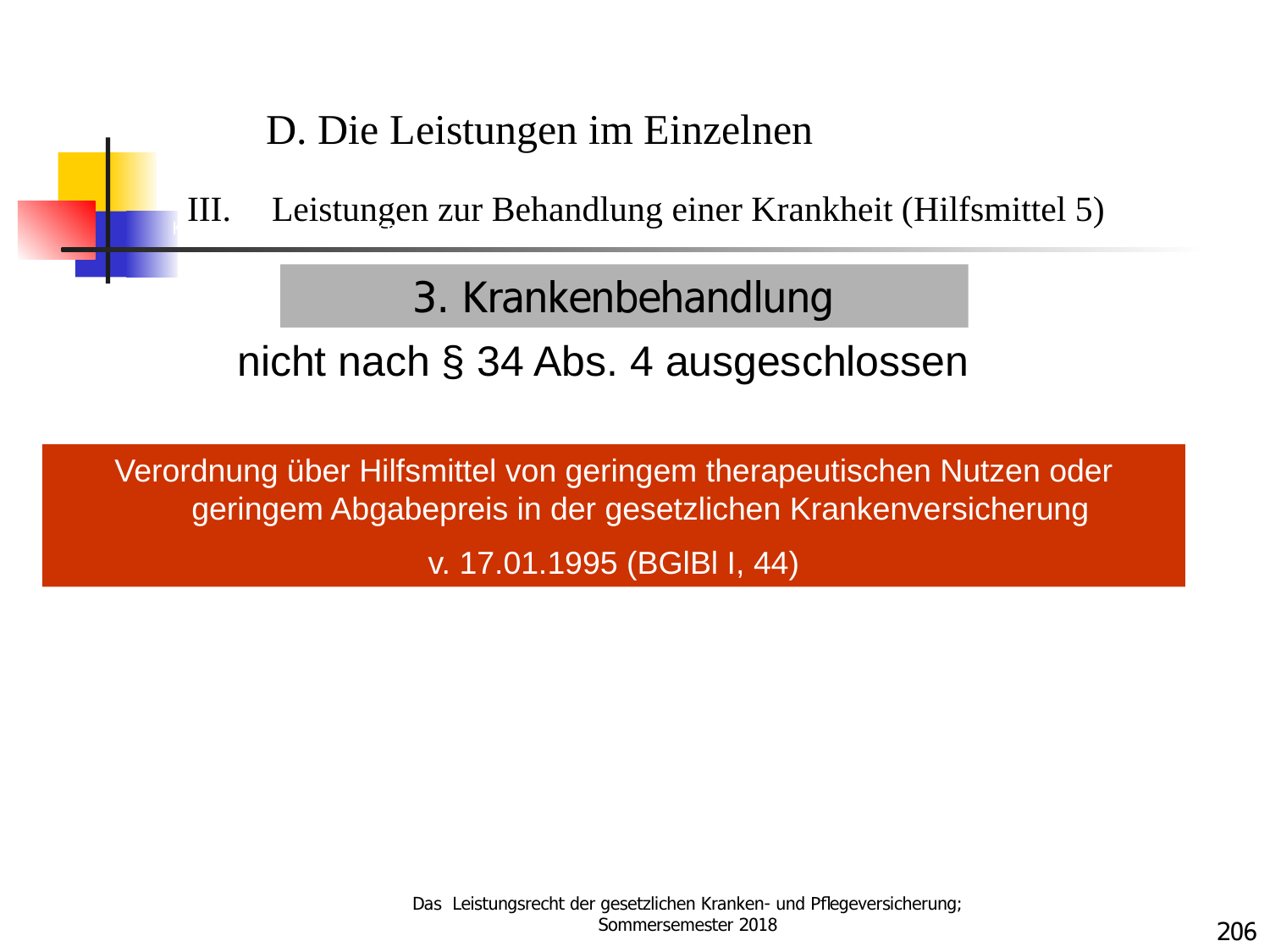

Krankenbehandlung 5 (Hilfsmittel)
D. Die Leistungen im Einzelnen

Leistungen zur Behandlung einer Krankheit (Hilfsmittel 5)
3. Krankenbehandlung
nicht nach § 34 Abs. 4 ausgeschlossen
Verordnung über Hilfsmittel von geringem therapeutischen Nutzen oder geringem Abgabepreis in der gesetzlichen Krankenversicherung
v. 17.01.1995 (BGlBl I, 44)
Krankheit
Das  Leistungsrecht der gesetzlichen Kranken- und Pflegeversicherung; Sommersemester 2018
206